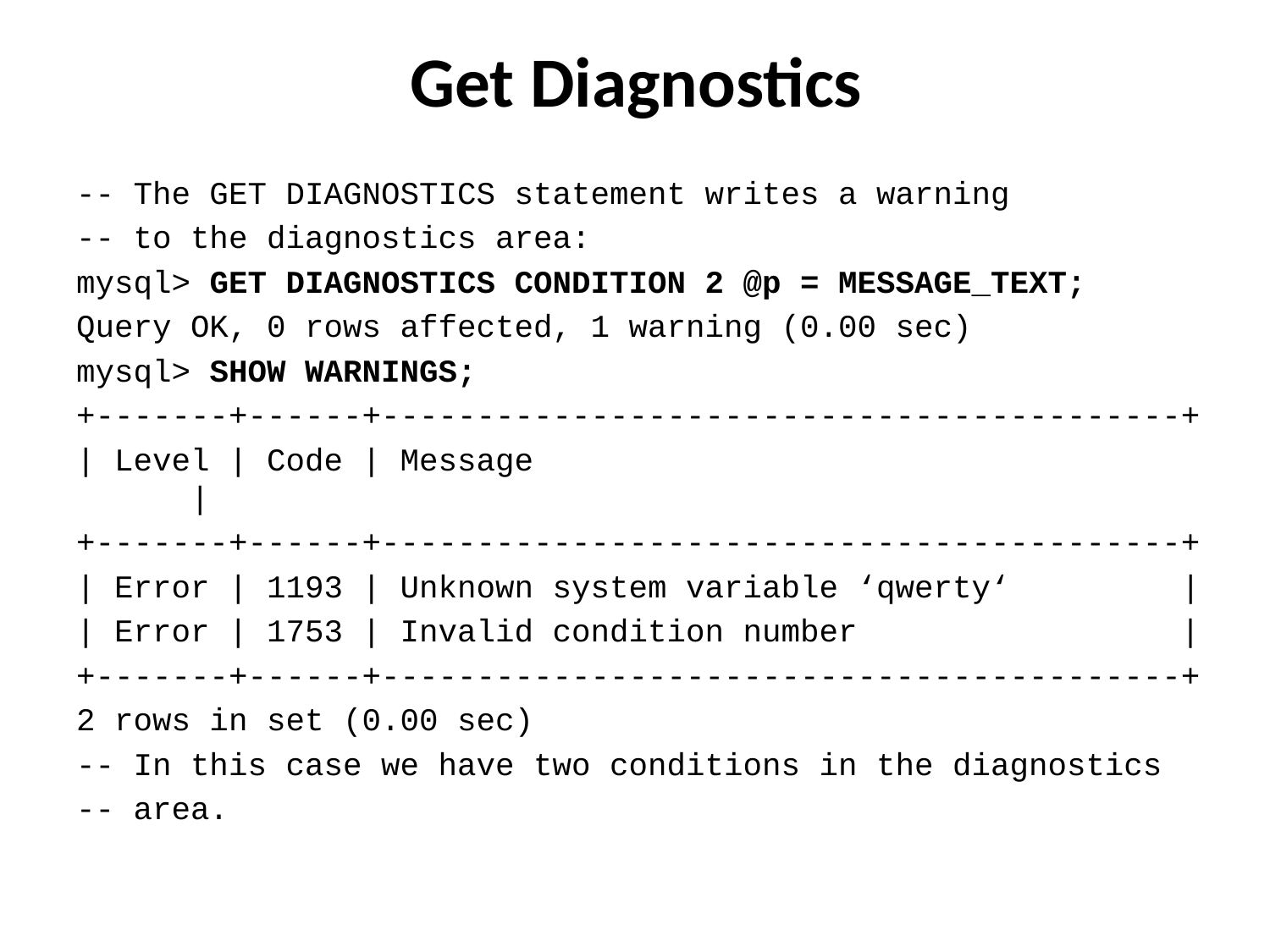

# Get Diagnostics
-- The GET DIAGNOSTICS statement writes a warning
-- to the diagnostics area:
mysql> GET DIAGNOSTICS CONDITION 2 @p = MESSAGE_TEXT;
Query OK, 0 rows affected, 1 warning (0.00 sec)
mysql> SHOW WARNINGS;
+-------+------+------------------------------------------+
| Level | Code | Message                                          |
+-------+------+------------------------------------------+
| Error | 1193 | Unknown system variable ‘qwerty‘         |
| Error | 1753 | Invalid condition number                 |
+-------+------+------------------------------------------+
2 rows in set (0.00 sec)
-- In this case we have two conditions in the diagnostics
-- area.